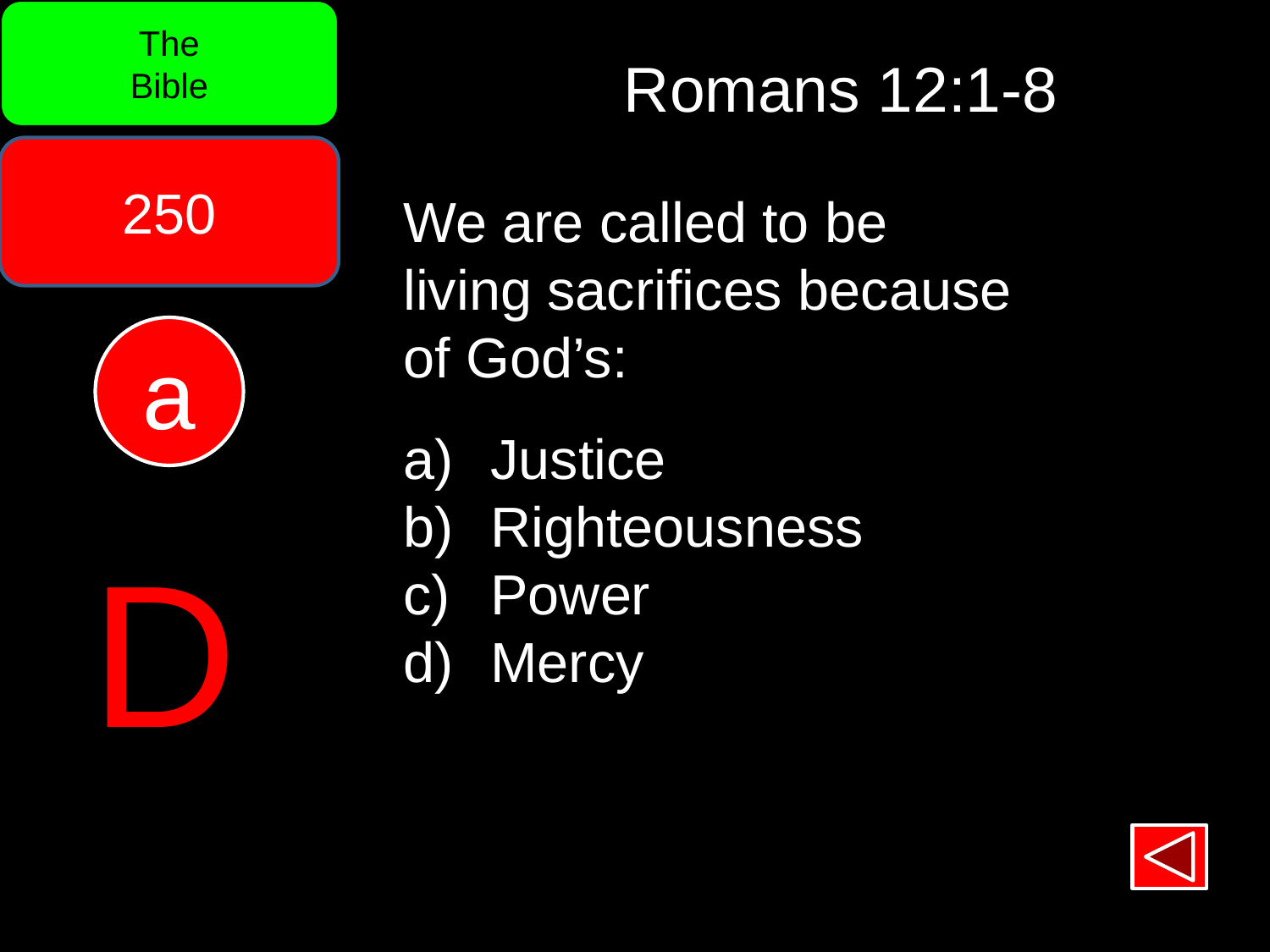

The
Bible
Romans 12:1-8
250
We are called to be
living sacrifices because
of God’s:

 Justice
 Righteousness
 Power
 Mercy
a
D